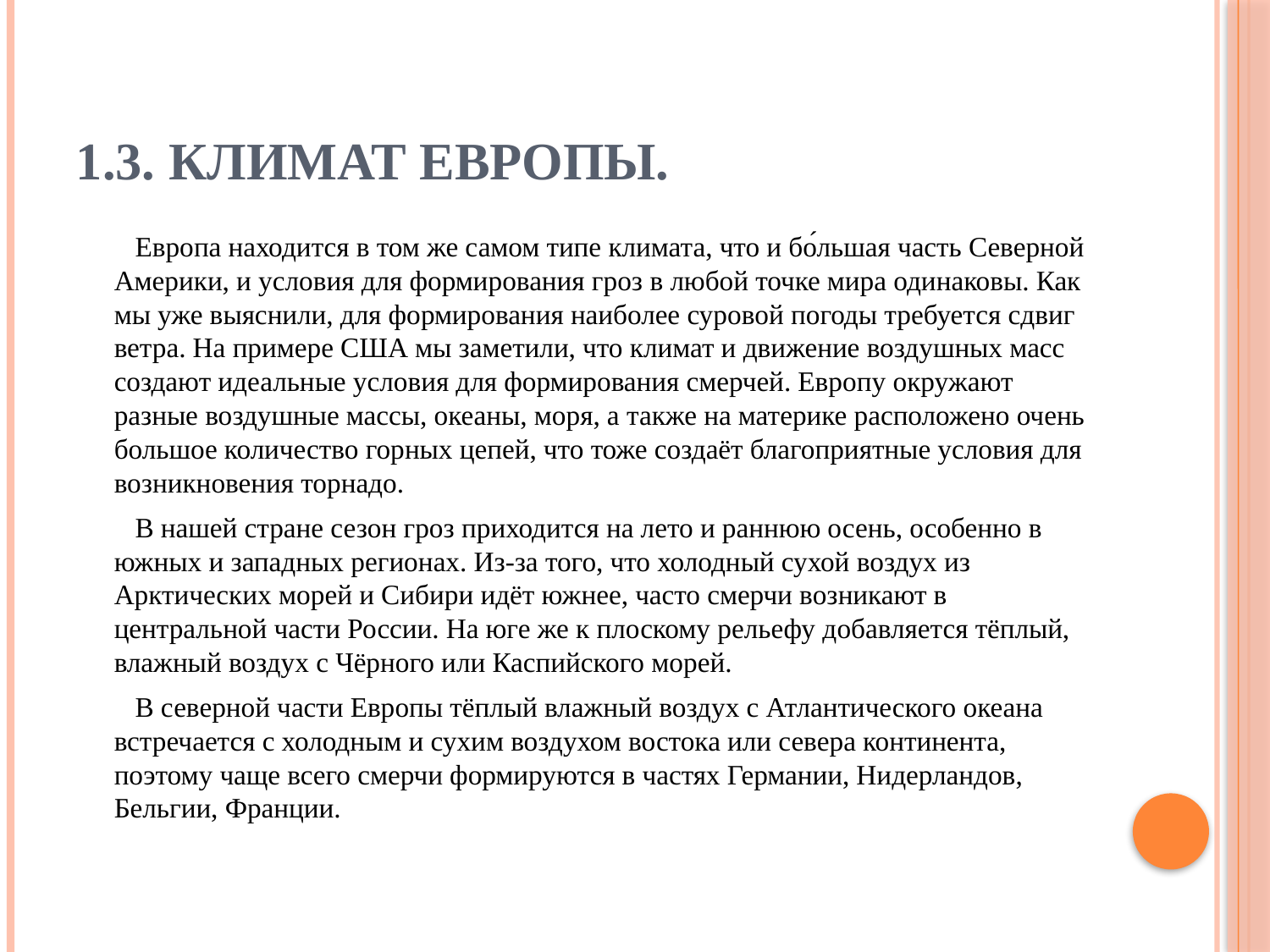

# 1.3. Климат Европы.
	   Европа находится в том же самом типе климата, что и бо́льшая часть Северной Америки, и условия для формирования гроз в любой точке мира одинаковы. Как мы уже выяснили, для формирования наиболее суровой погоды требуется сдвиг ветра. На примере США мы заметили, что климат и движение воздушных масс создают идеальные условия для формирования смерчей. Европу окружают разные воздушные массы, океаны, моря, а также на материке расположено очень большое количество горных цепей, что тоже создаёт благоприятные условия для возникновения торнадо.
	   В нашей стране сезон гроз приходится на лето и раннюю осень, особенно в южных и западных регионах. Из-за того, что холодный сухой воздух из Арктических морей и Сибири идёт южнее, часто смерчи возникают в центральной части России. На юге же к плоскому рельефу добавляется тёплый, влажный воздух с Чёрного или Каспийского морей.
	   В северной части Европы тёплый влажный воздух с Атлантического океана встречается с холодным и сухим воздухом востока или севера континента, поэтому чаще всего смерчи формируются в частях Германии, Нидерландов, Бельгии, Франции.